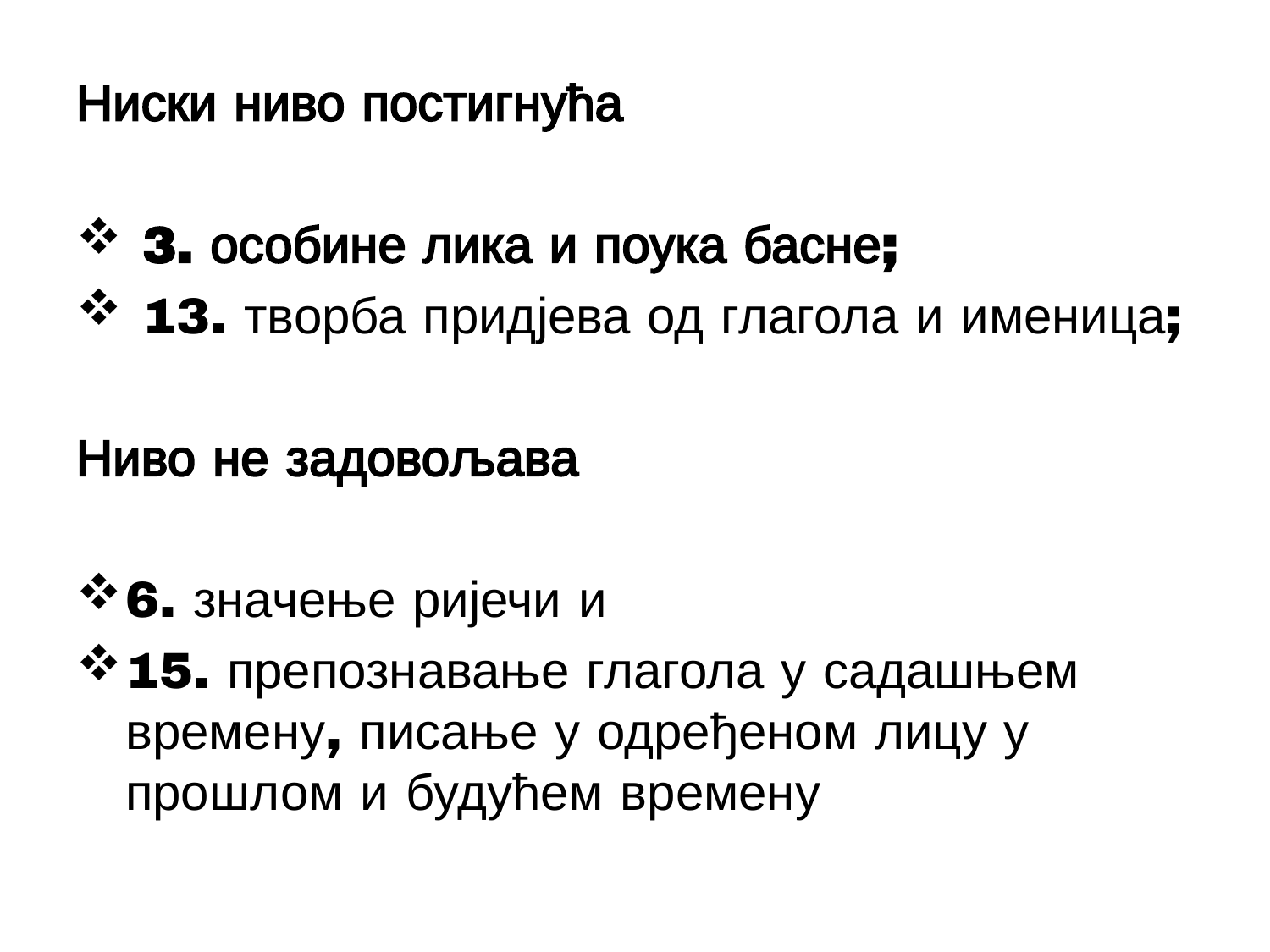

#
Ниски ниво постигнућа

 3. особине лика и поука басне;
 13. творба придјева од глагола и именица;

Ниво не задовољава

6. значење ријечи и
15. препознавање глагола у садашњем времену, писање у одређеном лицу у прошлом и будућем времену